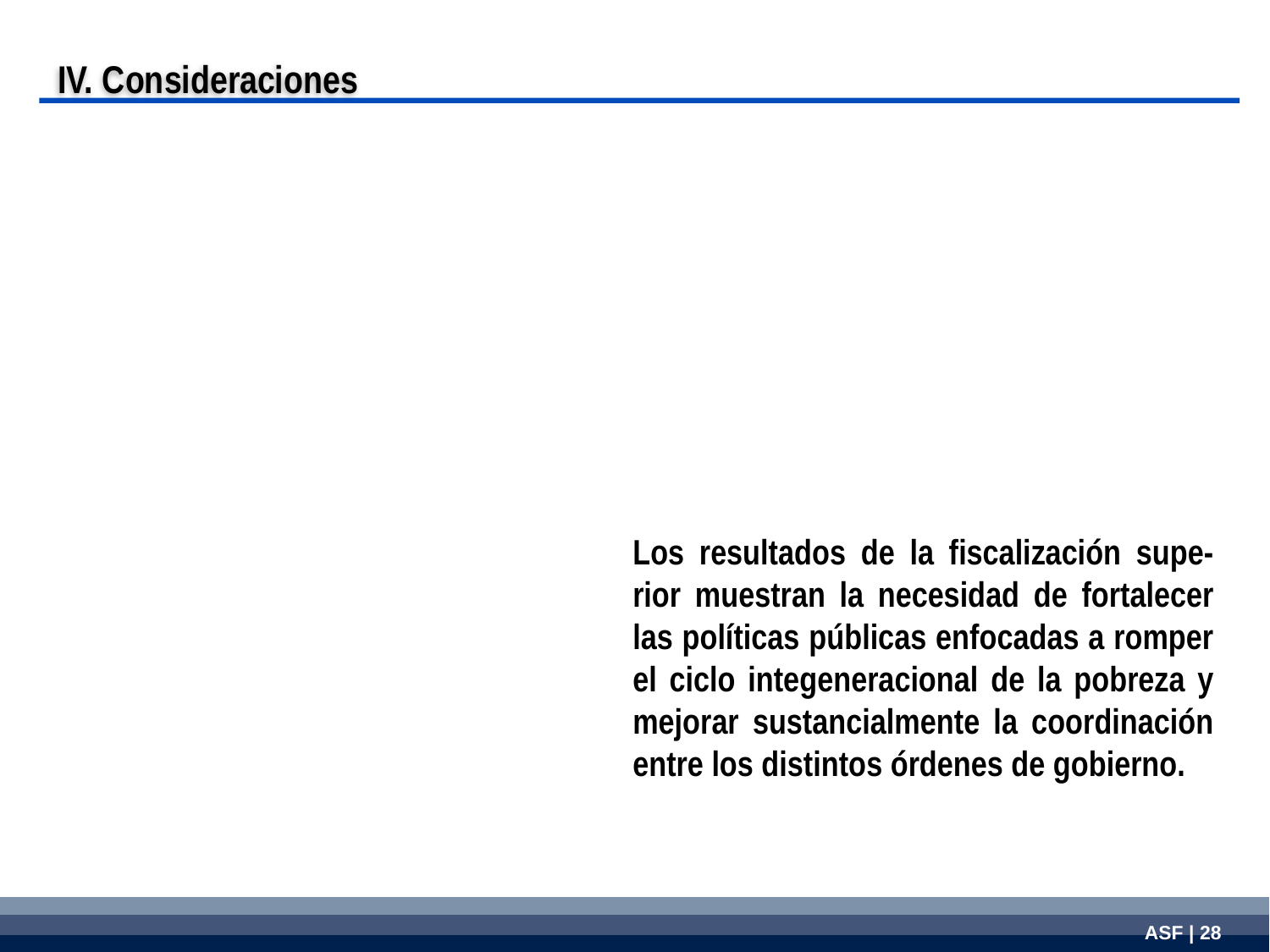

IV. Consideraciones

Los resultados de la fiscalización supe-rior muestran la necesidad de fortalecer las políticas públicas enfocadas a romper el ciclo integeneracional de la pobreza y mejorar sustancialmente la coordinación entre los distintos órdenes de gobierno.
|  |
| --- |
|  |
|  |
ASF | 28